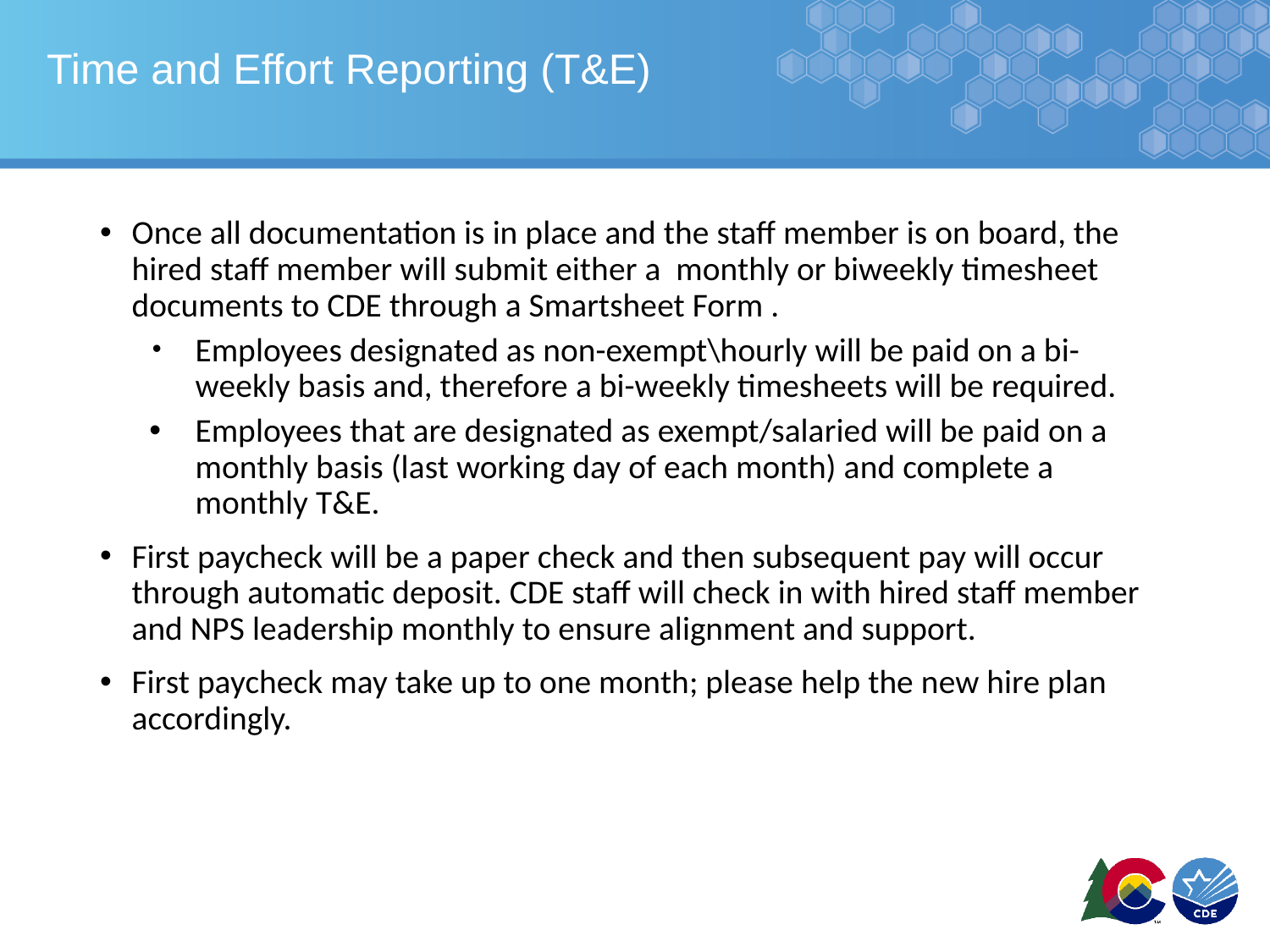

# Time and Effort Reporting (T&E)
Once all documentation is in place and the staff member is on board, the hired staff member will submit either a  monthly or biweekly timesheet documents to CDE through a Smartsheet Form .
Employees designated as non-exempt\hourly will be paid on a bi-weekly basis and, therefore a bi-weekly timesheets will be required.
Employees that are designated as exempt/salaried will be paid on a monthly basis (last working day of each month) and complete a monthly T&E.
First paycheck will be a paper check and then subsequent pay will occur through automatic deposit. CDE staff will check in with hired staff member and NPS leadership monthly to ensure alignment and support.
First paycheck may take up to one month; please help the new hire plan accordingly.